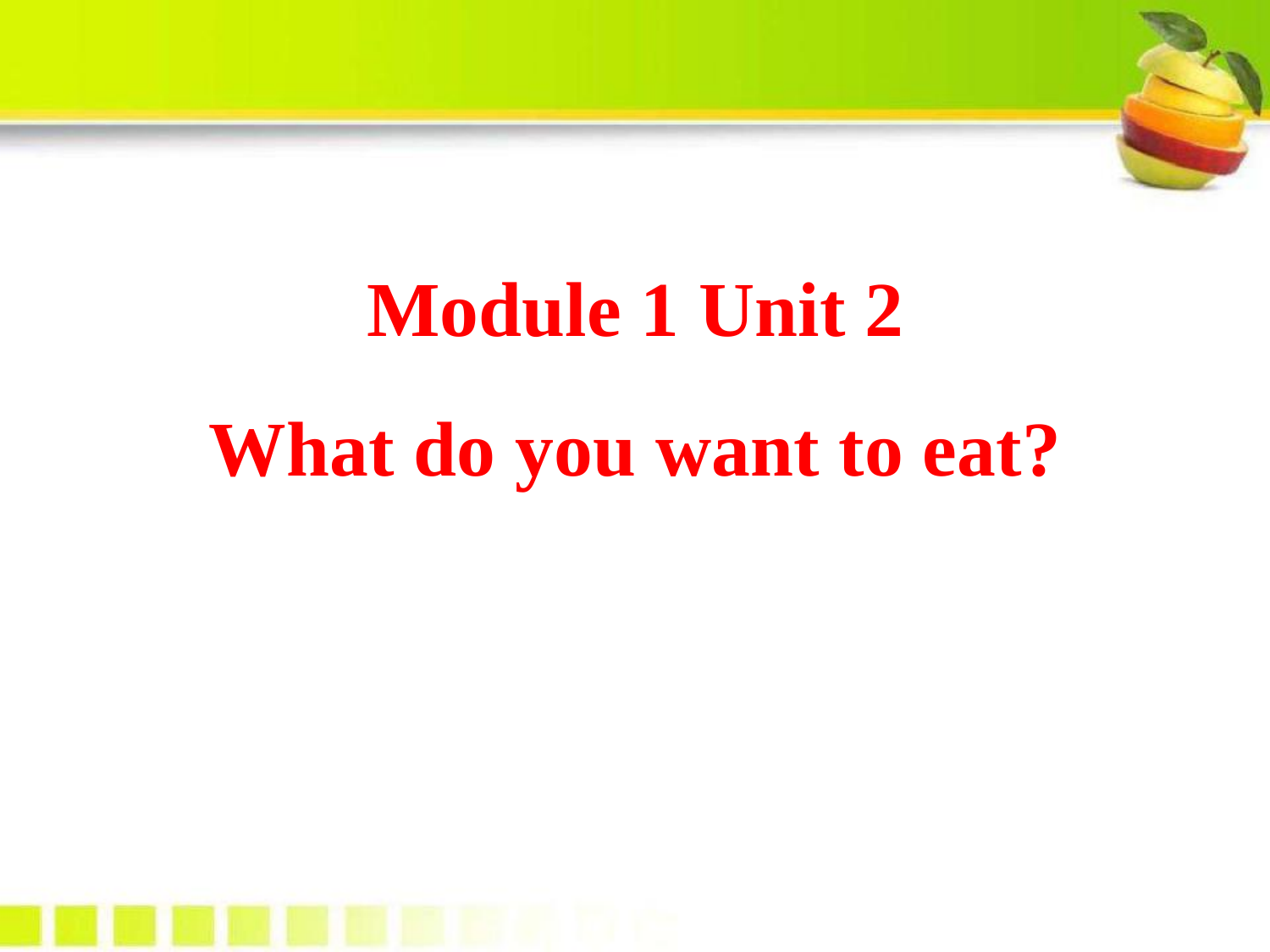

Module 1 Unit 2
What do you want to eat?